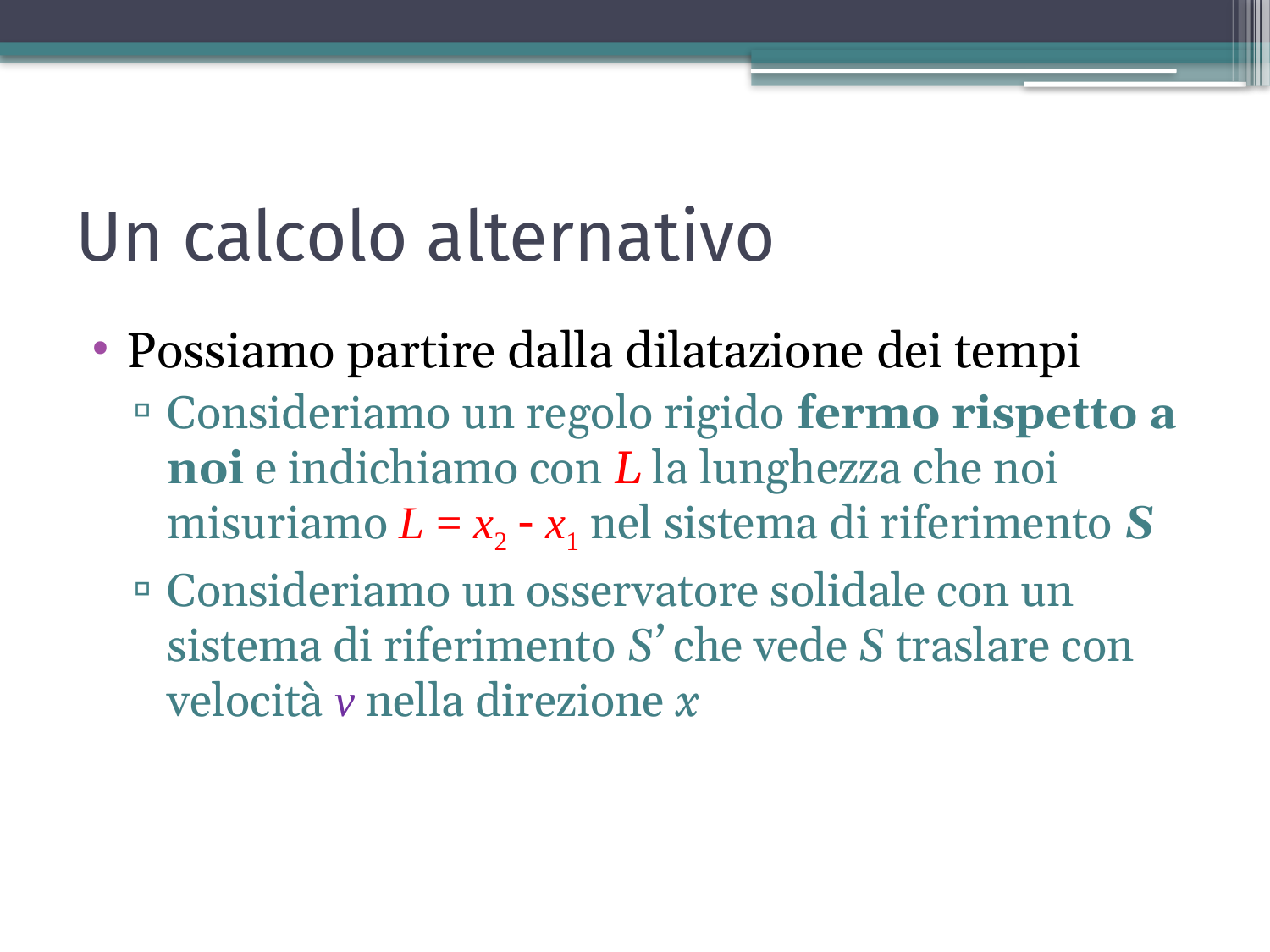

# Un calcolo alternativo
Possiamo partire dalla dilatazione dei tempi
Consideriamo un regolo rigido fermo rispetto a noi e indichiamo con L la lunghezza che noi misuriamo L = x2 − x1 nel sistema di riferimento S
Consideriamo un osservatore solidale con un sistema di riferimento S’ che vede S traslare con velocità v nella direzione x